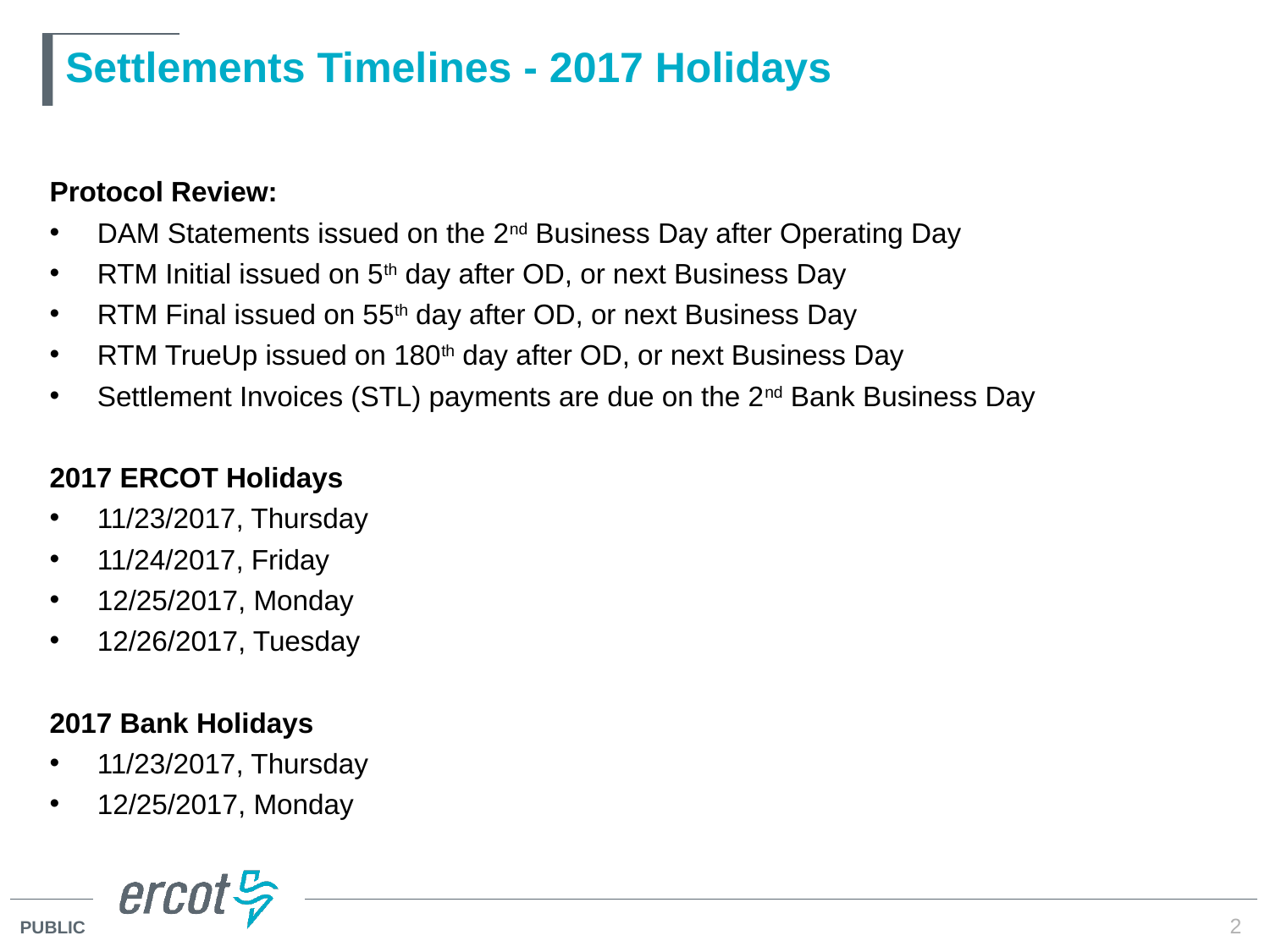

# Settlements Timelines - 2017 Holidays

Protocol Review:
DAM Statements issued on the 2nd Business Day after Operating Day
RTM Initial issued on 5th day after OD, or next Business Day
RTM Final issued on 55th day after OD, or next Business Day
RTM TrueUp issued on 180th day after OD, or next Business Day
Settlement Invoices (STL) payments are due on the 2nd Bank Business Day

2017 ERCOT Holidays
11/23/2017, Thursday
11/24/2017, Friday
12/25/2017, Monday
12/26/2017, Tuesday

2017 Bank Holidays
11/23/2017, Thursday
12/25/2017, Monday
2